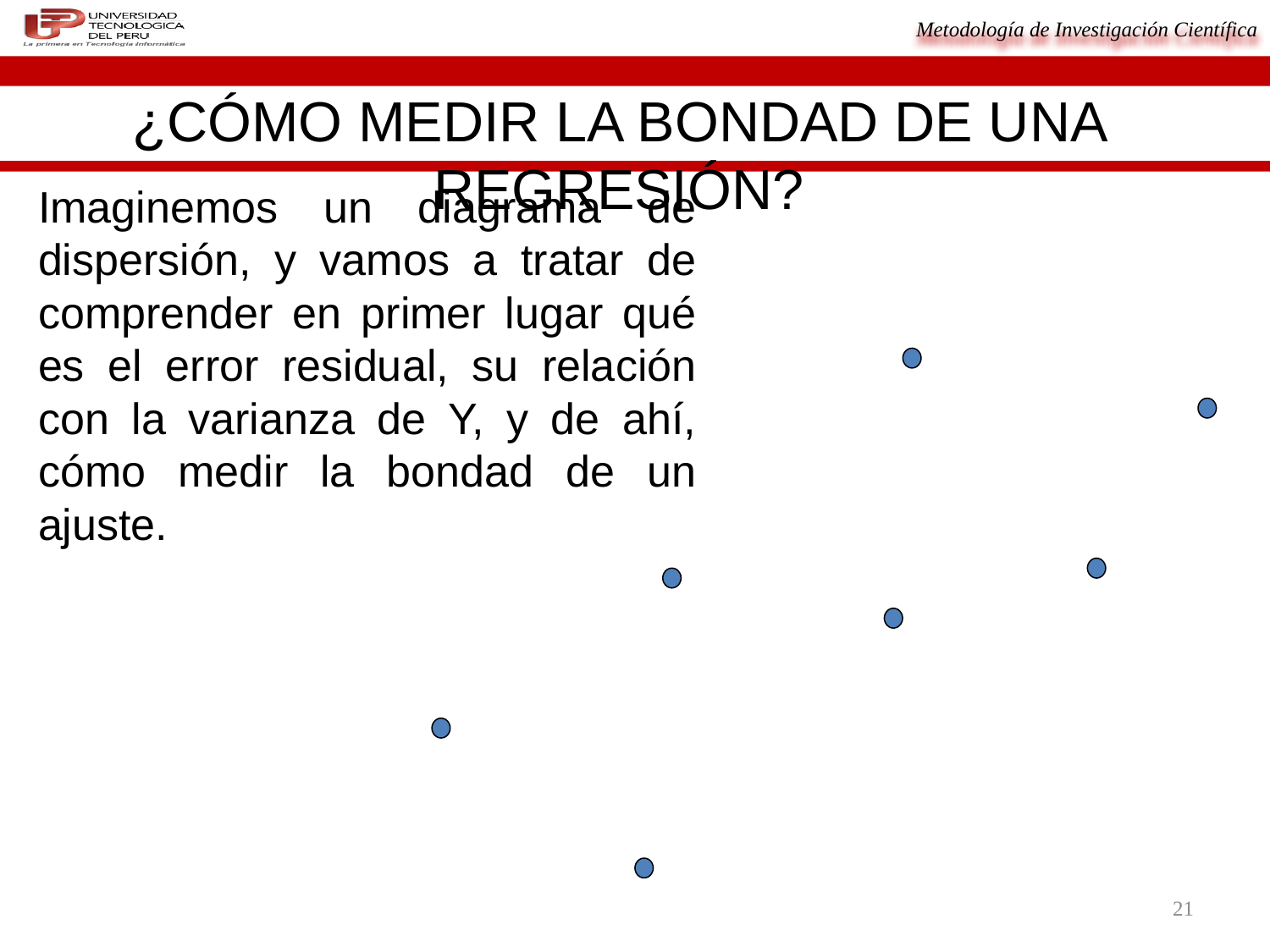

# ¿Cómo medir la bondad de una regresión?
Imaginemos un diagrama de dispersión, y vamos a tratar de comprender en primer lugar qué es el error residual, su relación con la varianza de Y, y de ahí, cómo medir la bondad de un ajuste.

21